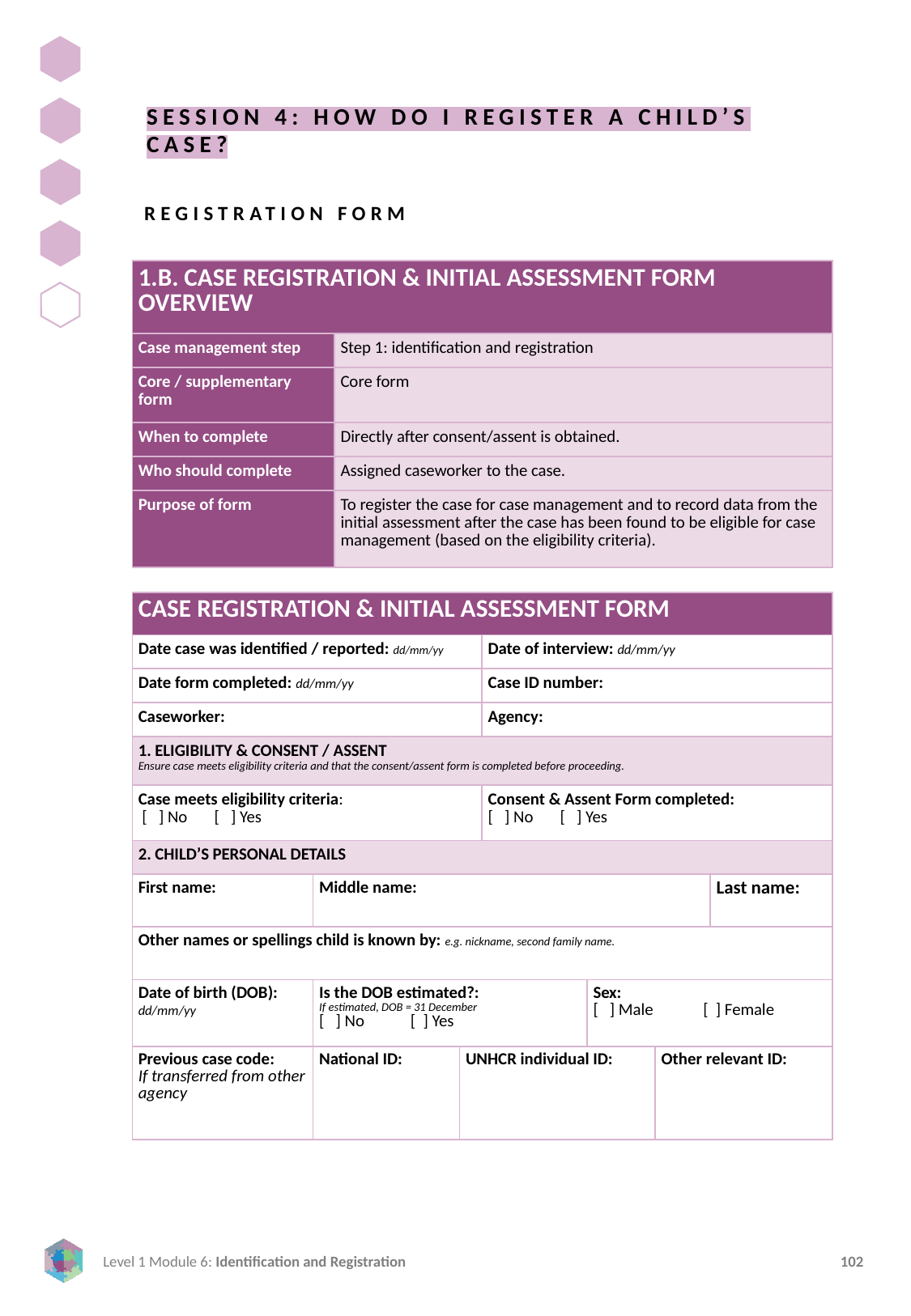

SESSION 4: HOW DO I REGISTER A CHILD’S CASE?

REGISTRATION FORM

| 1.B. CASE REGISTRATION & INITIAL ASSESSMENT FORM OVERVIEW |  |
| --- | --- |
| Case management step | Step 1: identification and registration |
| Core / supplementary form | Core form |
| When to complete | Directly after consent/assent is obtained. |
| Who should complete | Assigned caseworker to the case. |
| Purpose of form | To register the case for case management and to record data from the initial assessment after the case has been found to be eligible for case management (based on the eligibility criteria). |

| CASE REGISTRATION & INITIAL ASSESSMENT FORM |  |  |  |  |  |  |
| --- | --- | --- | --- | --- | --- | --- |
| Date case was identified / reported: dd/mm/yy |  |  | Date of interview: dd/mm/yy |  |  |  |
| Date form completed: dd/mm/yy |  |  | Case ID number: |  |  |  |
| Caseworker: |  |  | Agency: |  |  |  |
| 1. ELIGIBILITY & CONSENT / ASSENT Ensure case meets eligibility criteria and that the consent/assent form is completed before proceeding. |  |  |  |  |  |  |
| Case meets eligibility criteria: [ ] No [ ] Yes |  |  | Consent & Assent Form completed: [ ] No [ ] Yes |  |  |  |
| 2. CHILD’S PERSONAL DETAILS |  |  |  |  |  |  |
| First name: | Middle name: |  |  |  |  | Last name: |
| Other names or spellings child is known by: e.g. nickname, second family name. |  |  |  |  |  |  |
| Date of birth (DOB): dd/mm/yy | Is the DOB estimated?: If estimated, DOB = 31 December [ ] No [ ] Yes |  |  | Sex: [ ] Male [ ] Female |  |  |
| Previous case code: If transferred from other agency | National ID: | UNHCR individual ID: | UNHCR individual ID: |  | Other relevant ID: |  |